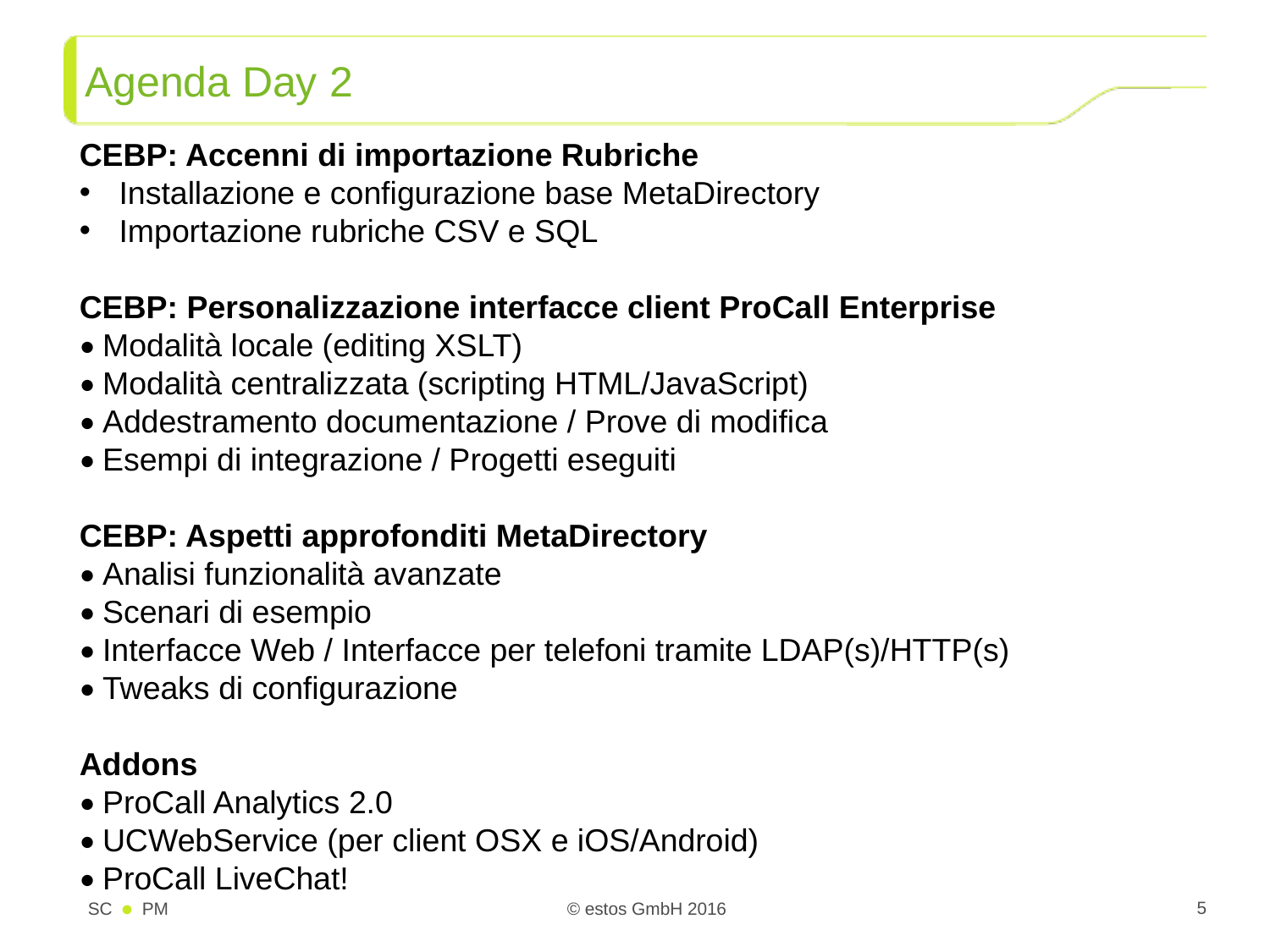

# Agenda Day 2

CEBP: Accenni di importazione Rubriche
Installazione e configurazione base MetaDirectory
Importazione rubriche CSV e SQL

CEBP: Personalizzazione interfacce client ProCall Enterprise
• Modalità locale (editing XSLT)
• Modalità centralizzata (scripting HTML/JavaScript)
• Addestramento documentazione / Prove di modifica
• Esempi di integrazione / Progetti eseguiti

CEBP: Aspetti approfonditi MetaDirectory
• Analisi funzionalità avanzate
• Scenari di esempio
• Interfacce Web / Interfacce per telefoni tramite LDAP(s)/HTTP(s)
• Tweaks di configurazione

Addons
• ProCall Analytics 2.0
• UCWebService (per client OSX e iOS/Android)
• ProCall LiveChat!

SC
PM
5